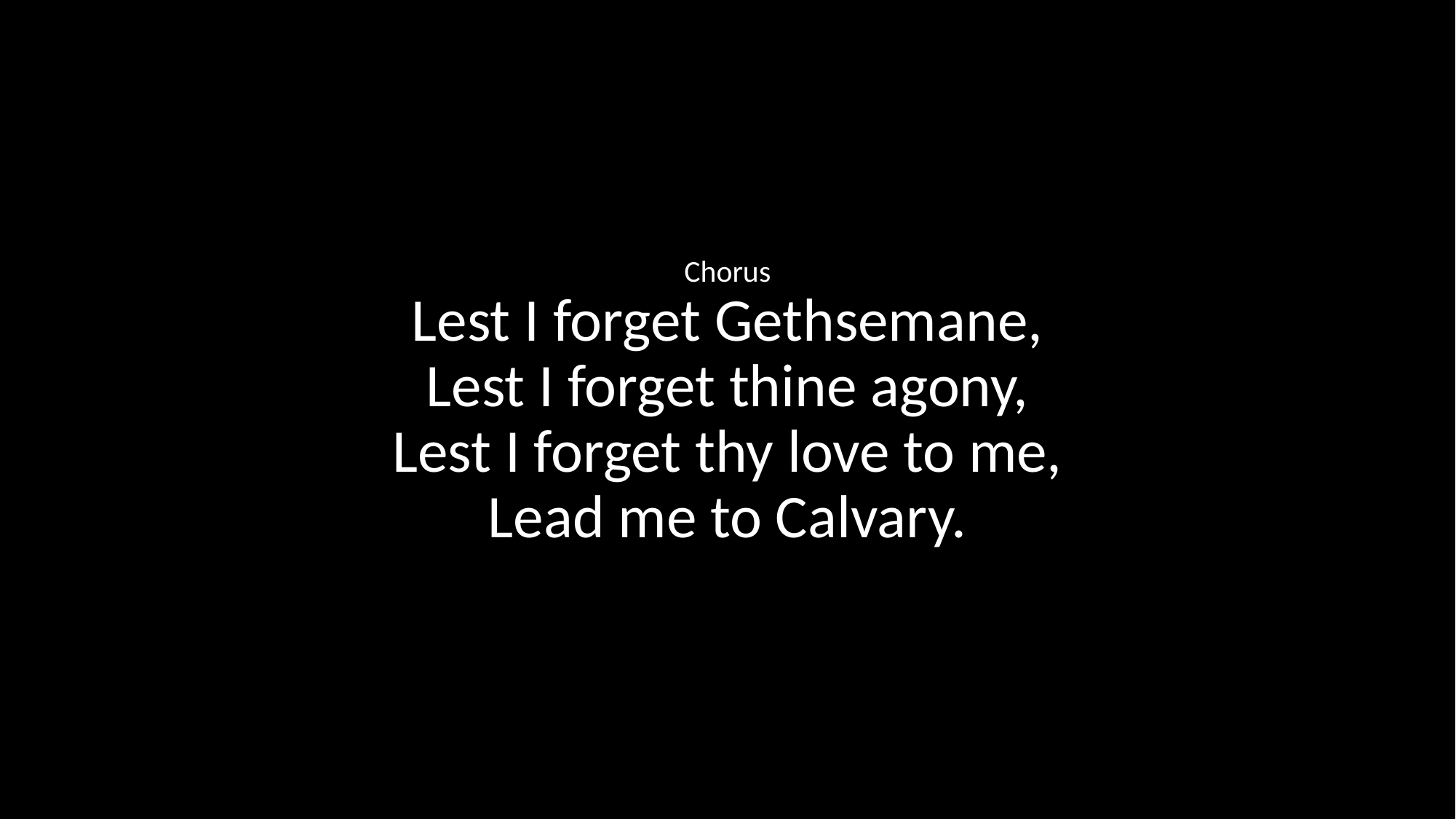

Chorus
Lest I forget Gethsemane,
Lest I forget thine agony,
Lest I forget thy love to me,
Lead me to Calvary.